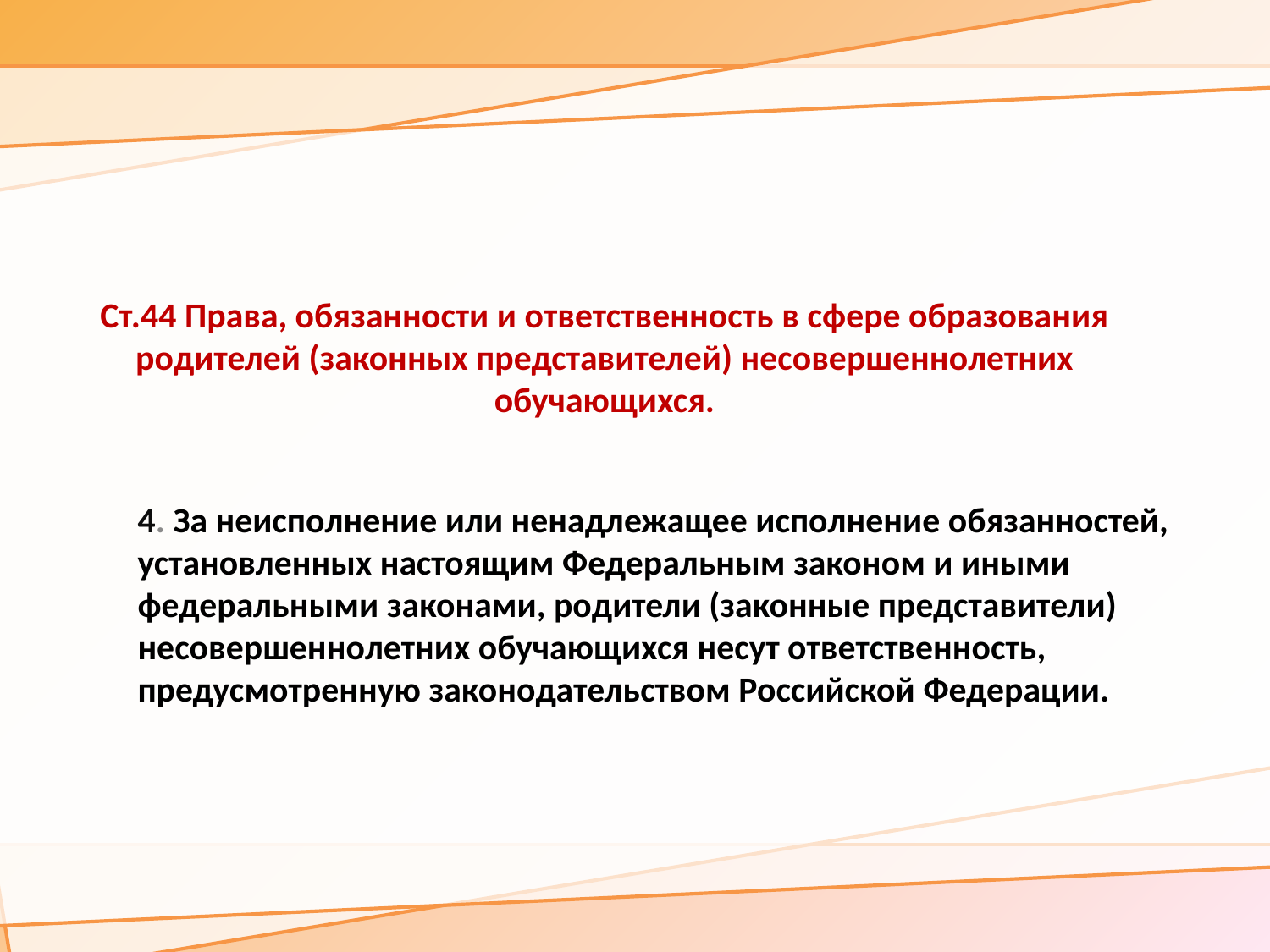

# Ст.44 Права, обязанности и ответственность в сфере образования родителей (законных представителей) несовершеннолетних обучающихся.

4. За неисполнение или ненадлежащее исполнение обязанностей, установленных настоящим Федеральным законом и иными федеральными законами, родители (законные представители) несовершеннолетних обучающихся несут ответственность, предусмотренную законодательством Российской Федерации.